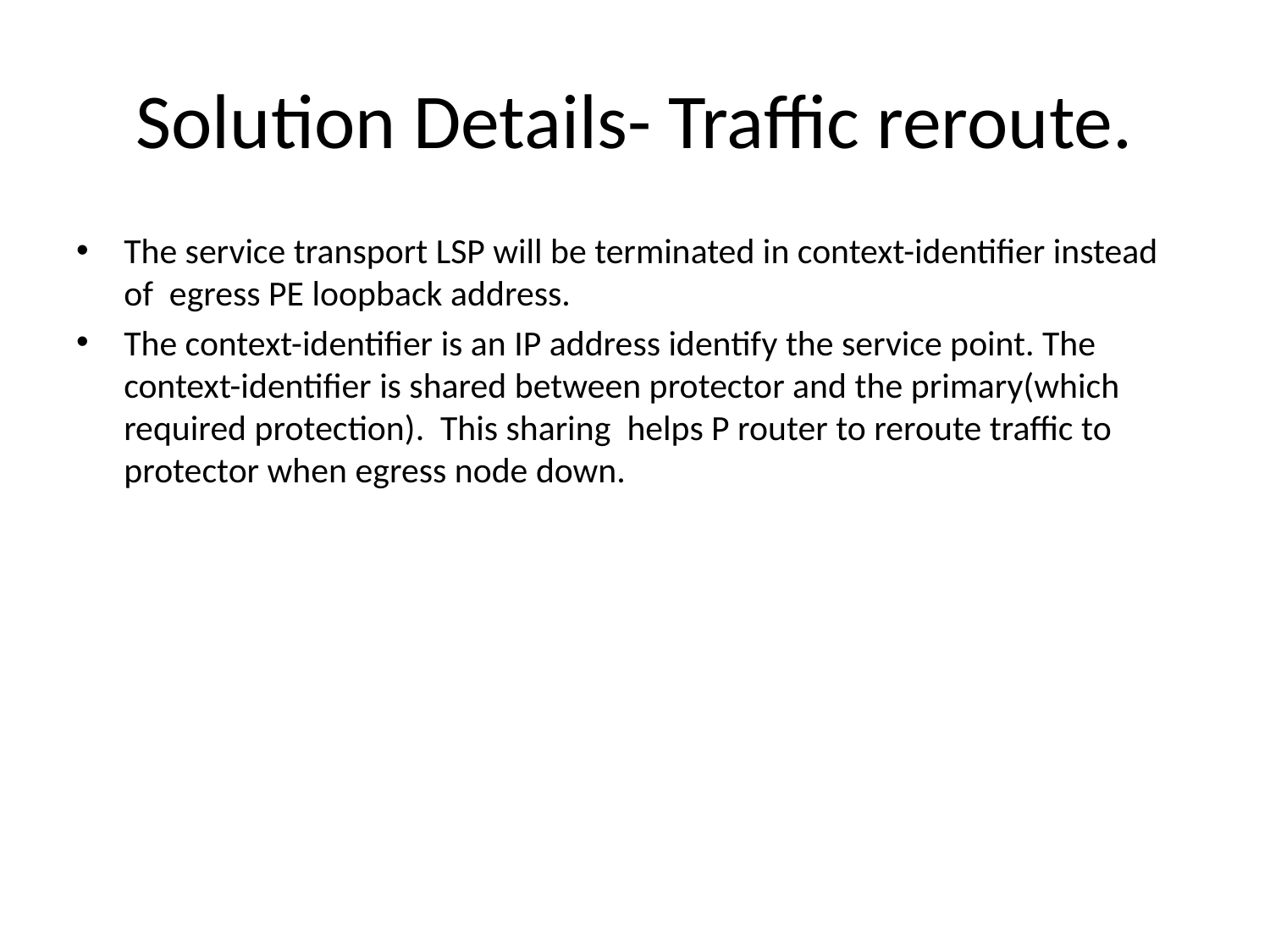

# Solution Details- Traffic reroute.
The service transport LSP will be terminated in context-identifier instead of  egress PE loopback address.
The context-identifier is an IP address identify the service point. The context-identifier is shared between protector and the primary(which required protection).  This sharing  helps P router to reroute traffic to protector when egress node down.